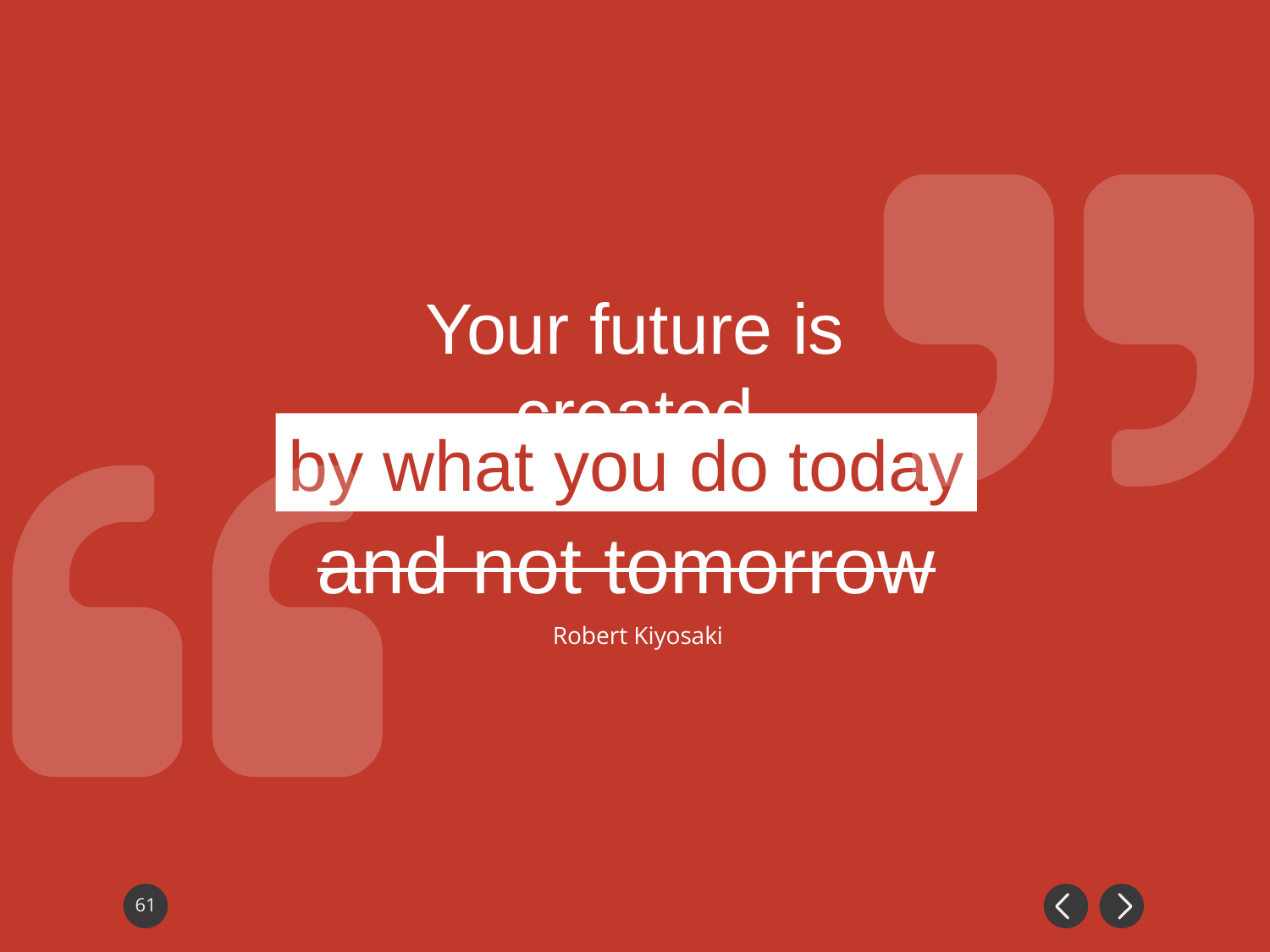

Your future is created
by what you do today
and not tomorrow

Robert Kiyosaki